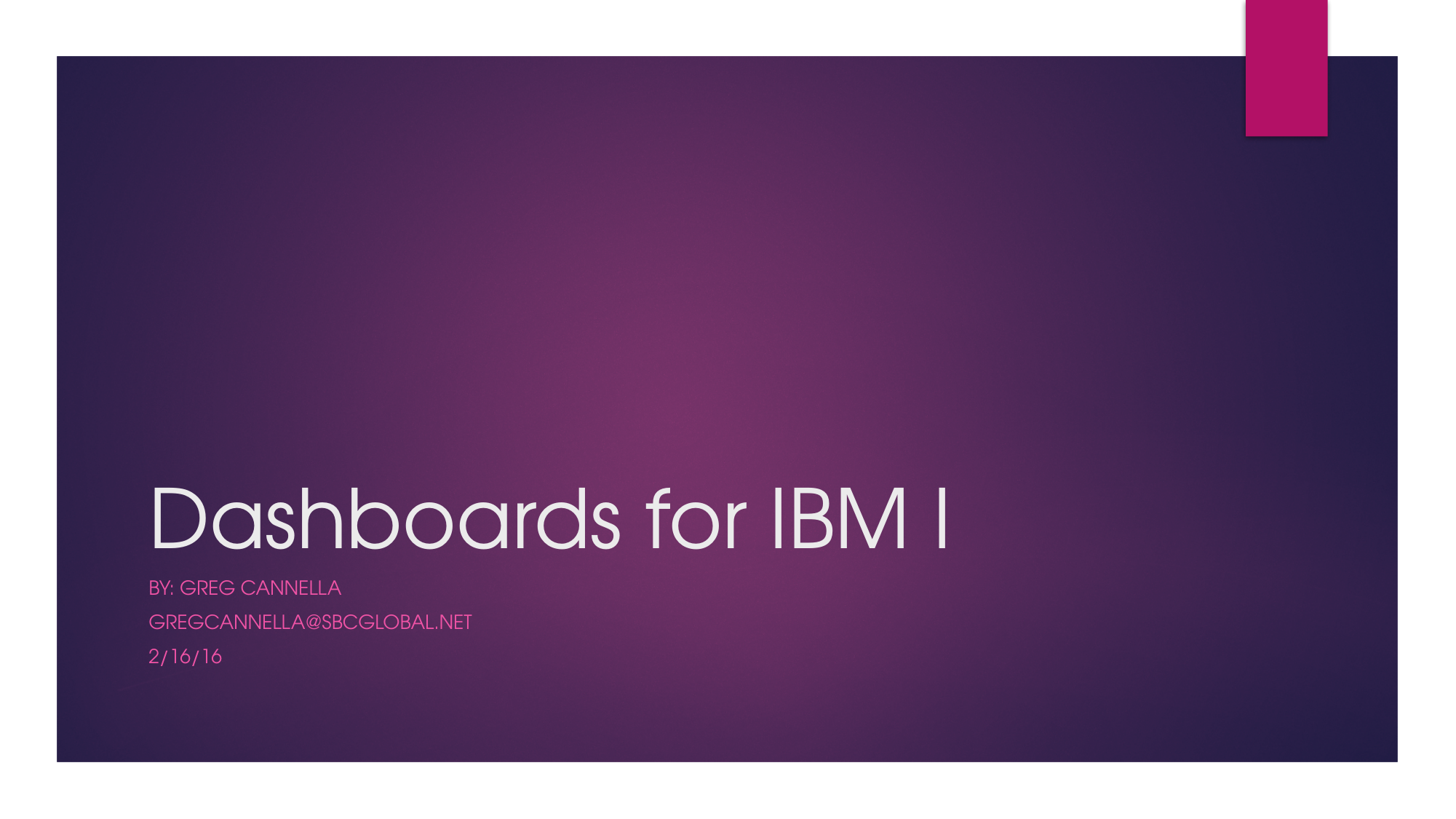

# Dashboards for IBM I
By: Greg Cannella
gregcannella@sbcglobal.net
2/16/16